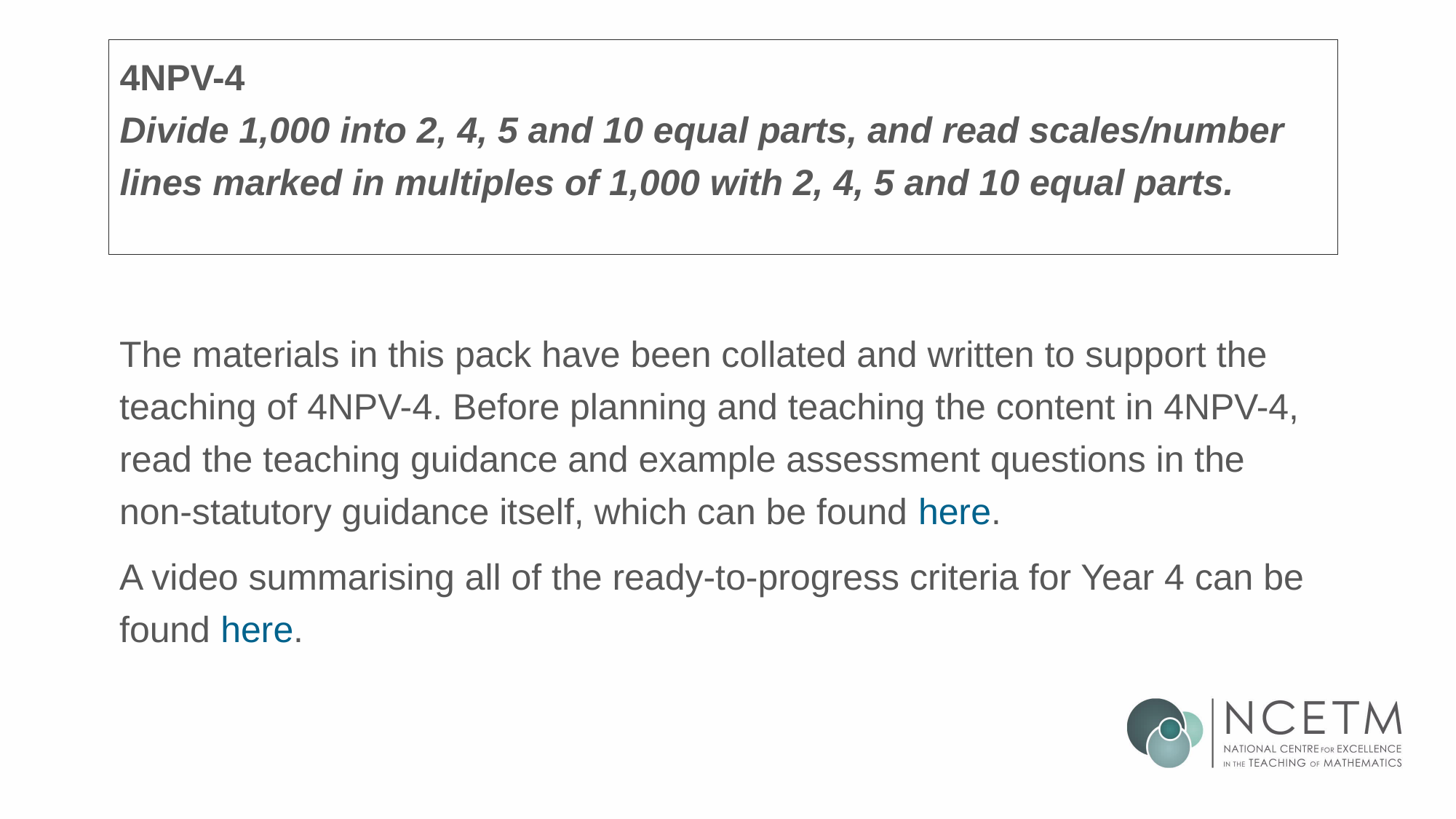

# 4NPV-4 Divide 1,000 into 2, 4, 5 and 10 equal parts, and read scales/number lines marked in multiples of 1,000 with 2, 4, 5 and 10 equal parts.
The materials in this pack have been collated and written to support the teaching of 4NPV-4. Before planning and teaching the content in 4NPV-4, read the teaching guidance and example assessment questions in the non-statutory guidance itself, which can be found here.
A video summarising all of the ready-to-progress criteria for Year 4 can be found here.